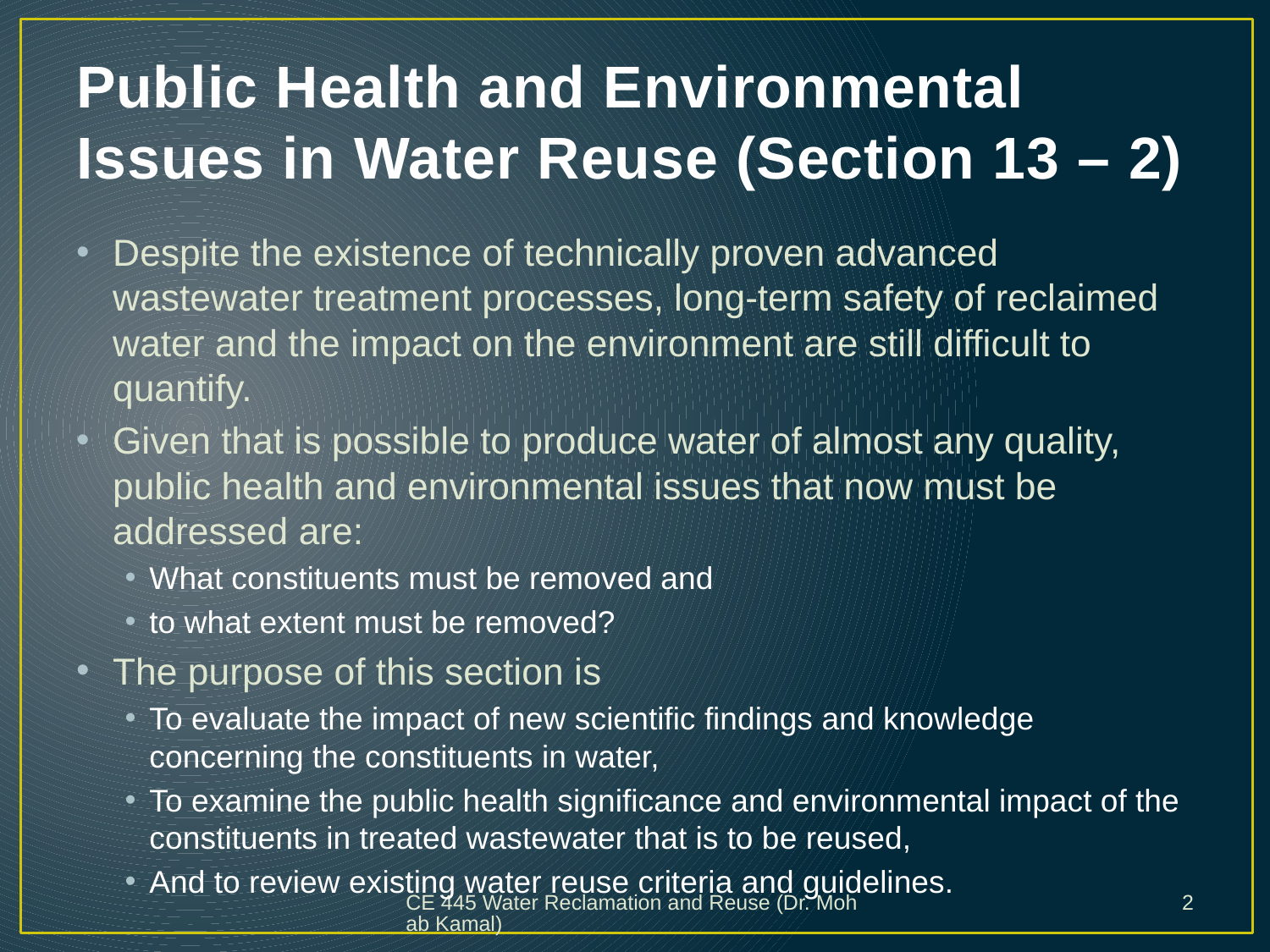

# Public Health and Environmental Issues in Water Reuse (Section 13 – 2)
Despite the existence of technically proven advanced wastewater treatment processes, long-term safety of reclaimed water and the impact on the environment are still difficult to quantify.
Given that is possible to produce water of almost any quality, public health and environmental issues that now must be addressed are:
What constituents must be removed and
to what extent must be removed?
The purpose of this section is
To evaluate the impact of new scientific findings and knowledge concerning the constituents in water,
To examine the public health significance and environmental impact of the constituents in treated wastewater that is to be reused,
And to review existing water reuse criteria and guidelines.
CE 445 Water Reclamation and Reuse (Dr. Mohab Kamal)
2